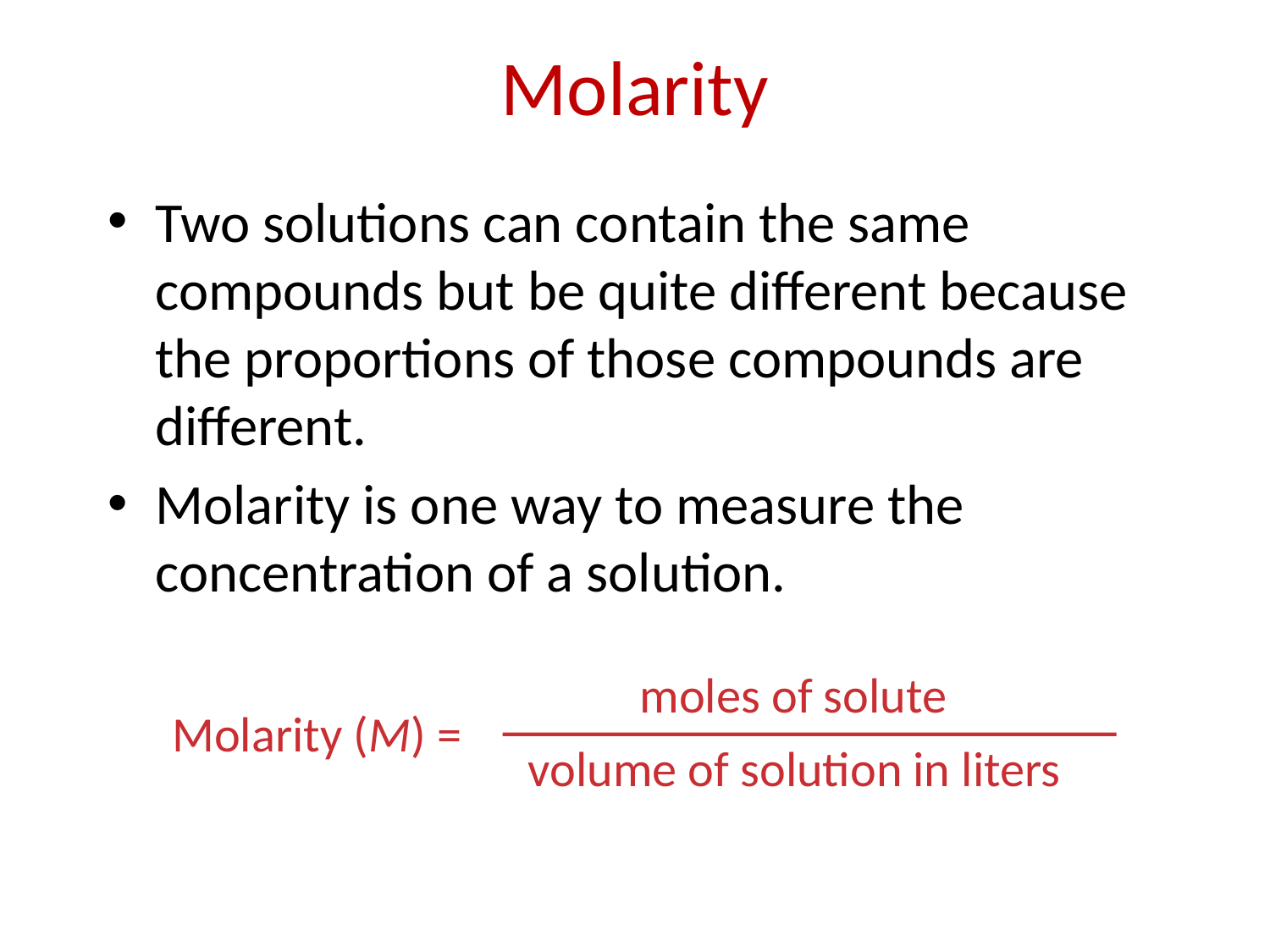

Molarity
Two solutions can contain the same compounds but be quite different because the proportions of those compounds are different.
Molarity is one way to measure the concentration of a solution.
moles of solute
volume of solution in liters

Molarity (M) =